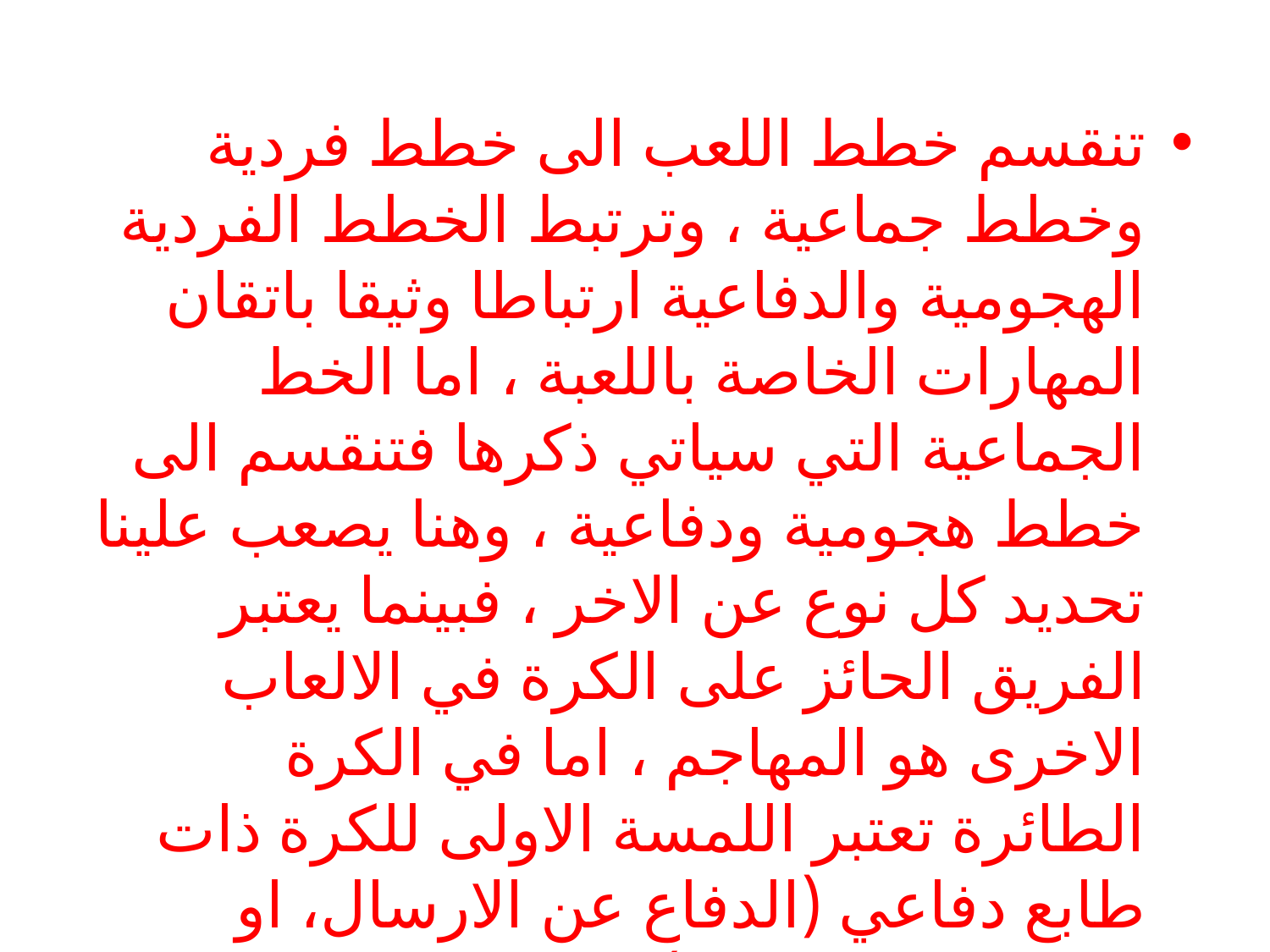

#
تنقسم خطط اللعب الى خطط فردية وخطط جماعية ، وترتبط الخطط الفردية الهجومية والدفاعية ارتباطا وثيقا باتقان المهارات الخاصة باللعبة ، اما الخط الجماعية التي سياتي ذكرها فتنقسم الى خطط هجومية ودفاعية ، وهنا يصعب علينا تحديد كل نوع عن الاخر ، فبينما يعتبر الفريق الحائز على الكرة في الالعاب الاخرى هو المهاجم ، اما في الكرة الطائرة تعتبر اللمسة الاولى للكرة ذات طابع دفاعي (الدفاع عن الارسال، او الدفاع عن الملعب) اما اللمسة الثاني والثالثة فتكون غالبا ذات طابع هجومي .